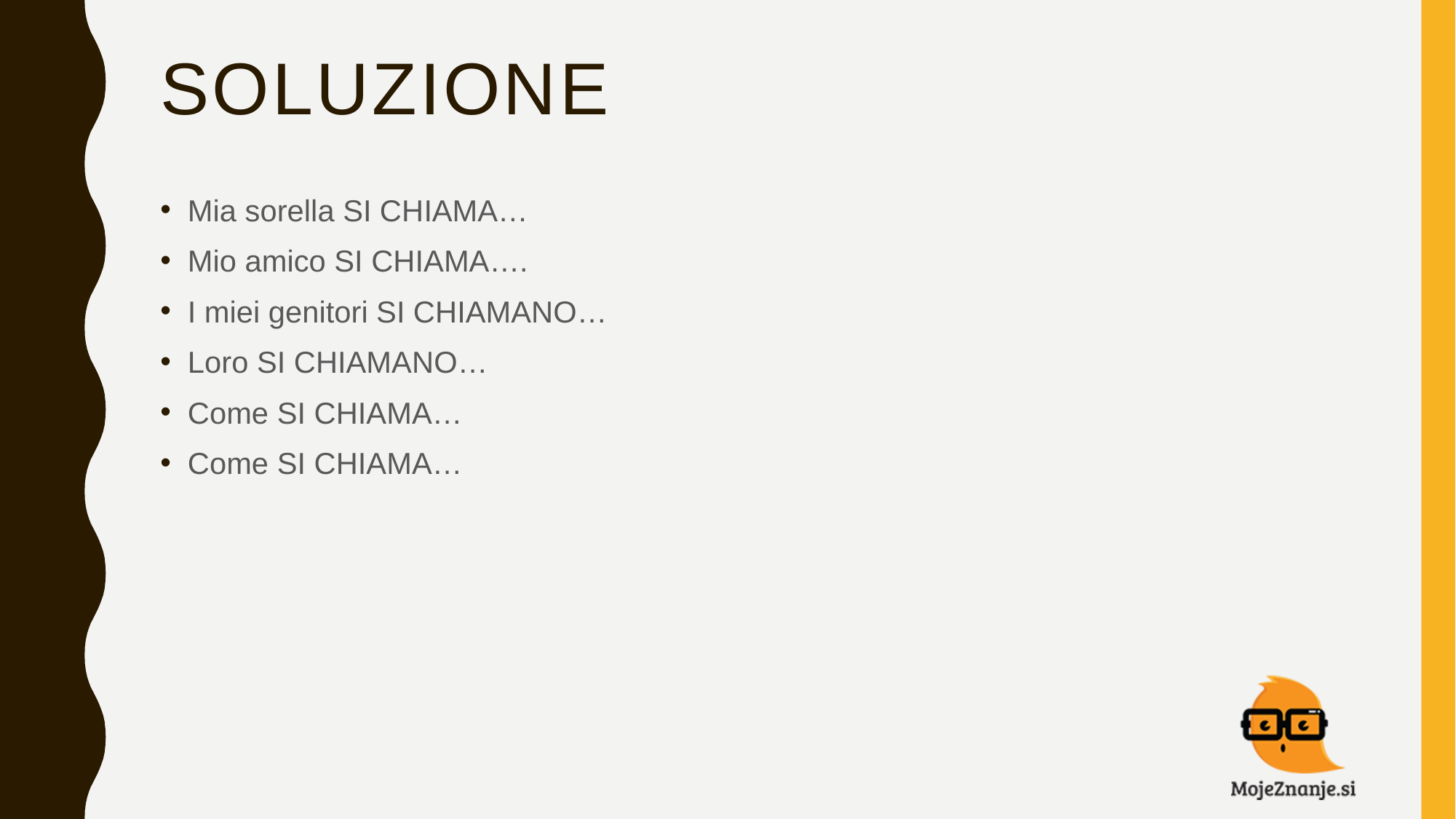

# soluzione
Mia sorella SI CHIAMA…
Mio amico SI CHIAMA….
I miei genitori SI CHIAMANO…
Loro SI CHIAMANO…
Come SI CHIAMA…
Come SI CHIAMA…